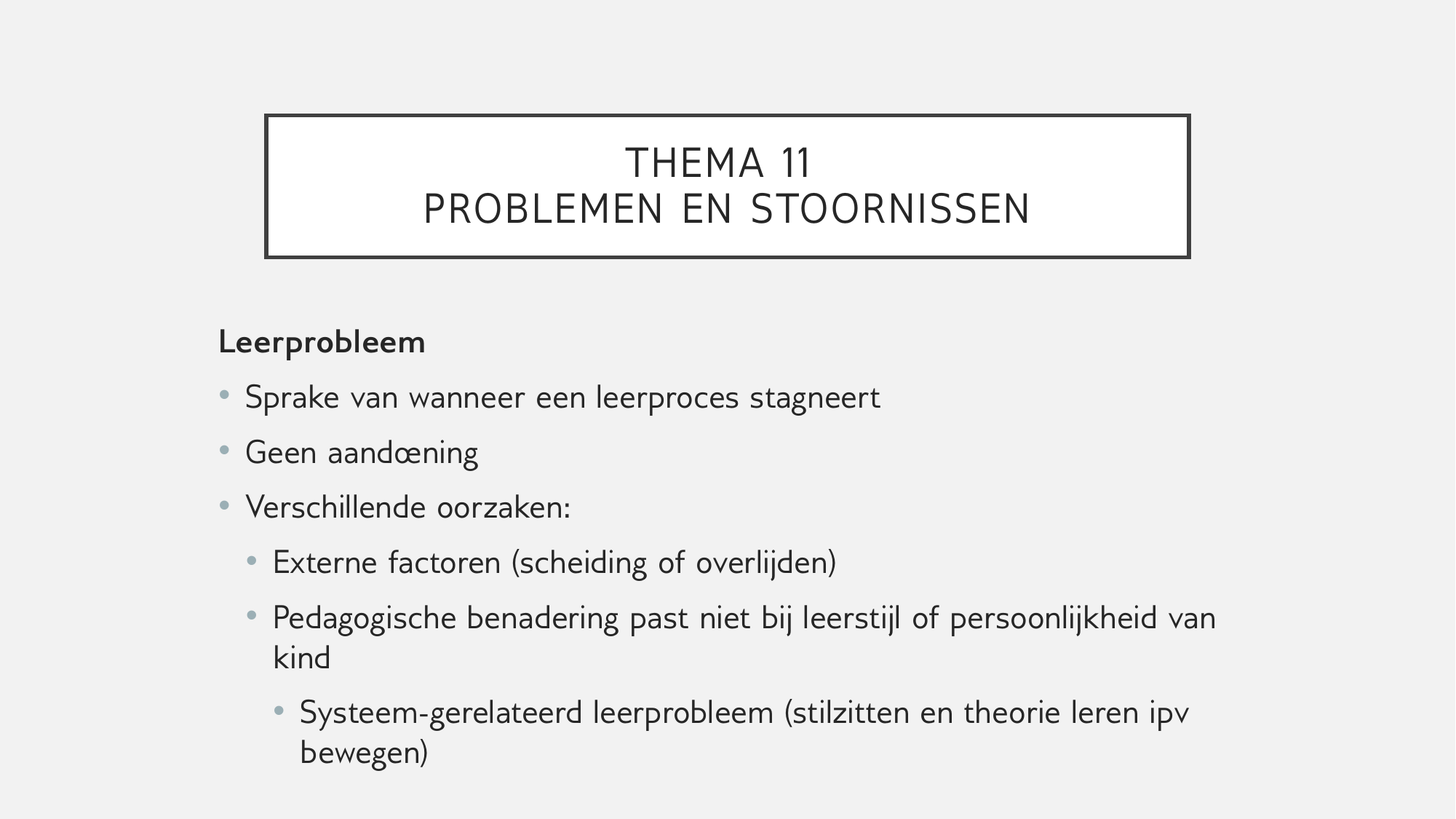

# Thema 11 problemen en stoornissen
Leerprobleem
Sprake van wanneer een leerproces stagneert
Geen aandoening
Verschillende oorzaken:
Externe factoren (scheiding of overlijden)
Pedagogische benadering past niet bij leerstijl of persoonlijkheid van kind
Systeem-gerelateerd leerprobleem (stilzitten en theorie leren ipv bewegen)